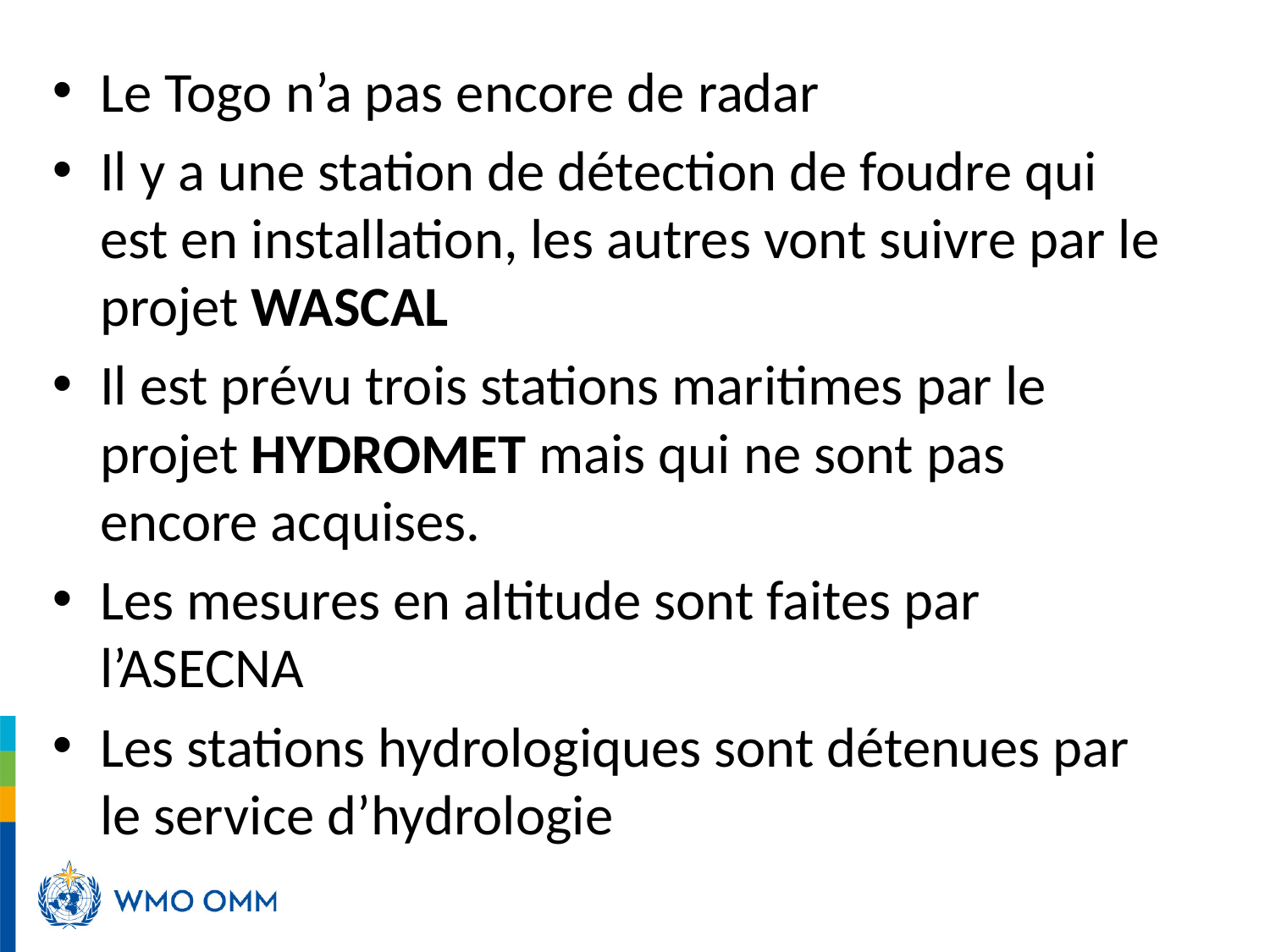

Le Togo n’a pas encore de radar
Il y a une station de détection de foudre qui est en installation, les autres vont suivre par le projet WASCAL
Il est prévu trois stations maritimes par le projet HYDROMET mais qui ne sont pas encore acquises.
Les mesures en altitude sont faites par l’ASECNA
Les stations hydrologiques sont détenues par le service d’hydrologie